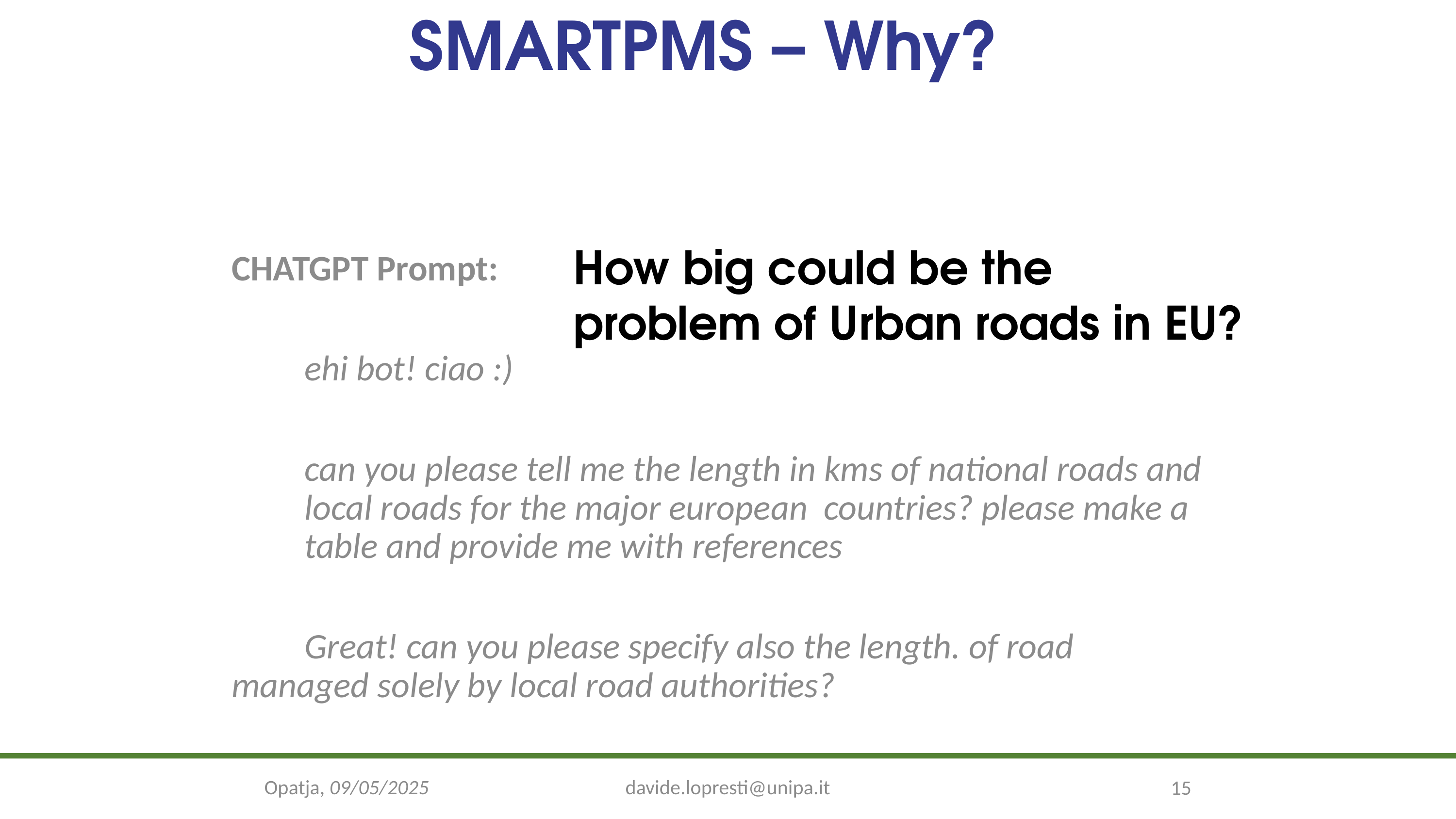

SMARTPMS – Why?
How big could be the problem of Urban roads in EU?
CHATGPT Prompt:

	ehi bot! ciao :)

	can you please tell me the length in kms of national roads and 	local roads for the major european  countries? please make a 	table and provide me with references

	Great! can you please specify also the length. of road 	managed solely by local road authorities?
15
Opatja, 09/05/2025
davide.lopresti@unipa.it